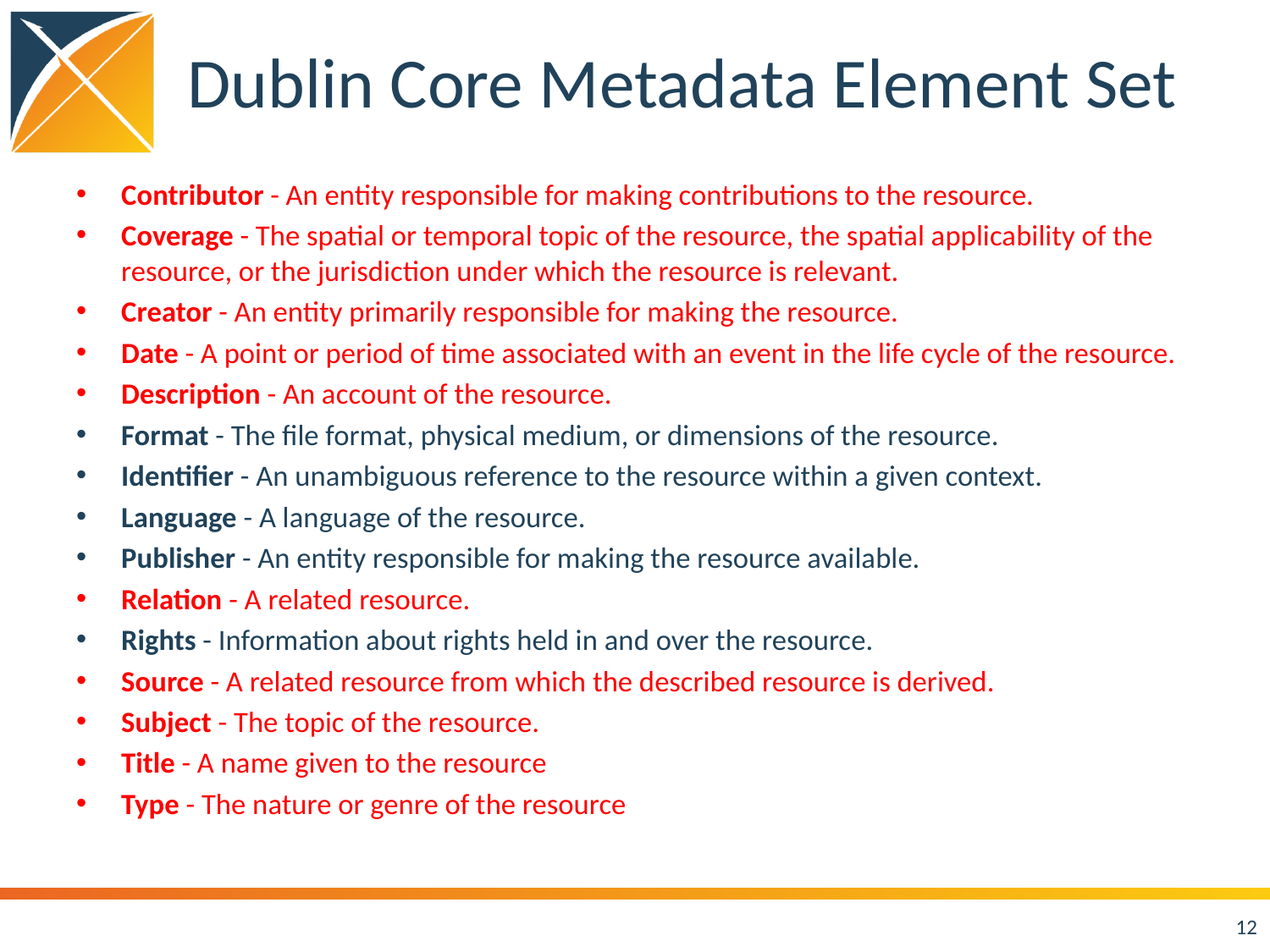

# Dublin Core Metadata Element Set
Contributor - An entity responsible for making contributions to the resource.
Coverage - The spatial or temporal topic of the resource, the spatial applicability of the resource, or the jurisdiction under which the resource is relevant.
Creator - An entity primarily responsible for making the resource.
Date - A point or period of time associated with an event in the life cycle of the resource.
Description - An account of the resource.
Format - The file format, physical medium, or dimensions of the resource.
Identifier - An unambiguous reference to the resource within a given context.
Language - A language of the resource.
Publisher - An entity responsible for making the resource available.
Relation - A related resource.
Rights - Information about rights held in and over the resource.
Source - A related resource from which the described resource is derived.
Subject - The topic of the resource.
Title - A name given to the resource
Type - The nature or genre of the resource

12